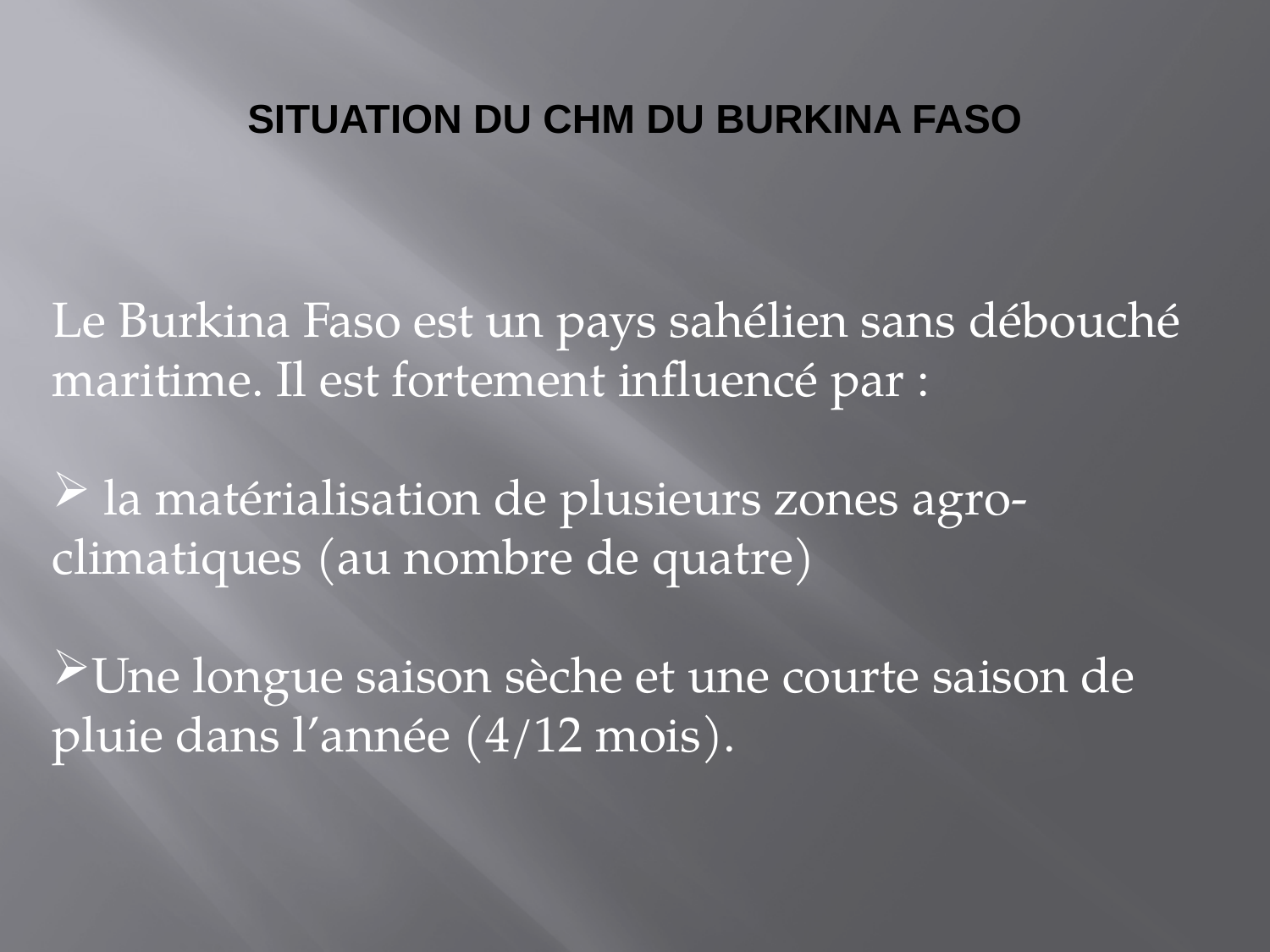

# SITUATION DU CHM DU BURKINA FASO
Le Burkina Faso est un pays sahélien sans débouché maritime. Il est fortement influencé par :

 la matérialisation de plusieurs zones agro-climatiques (au nombre de quatre)

Une longue saison sèche et une courte saison de pluie dans l’année (4/12 mois).